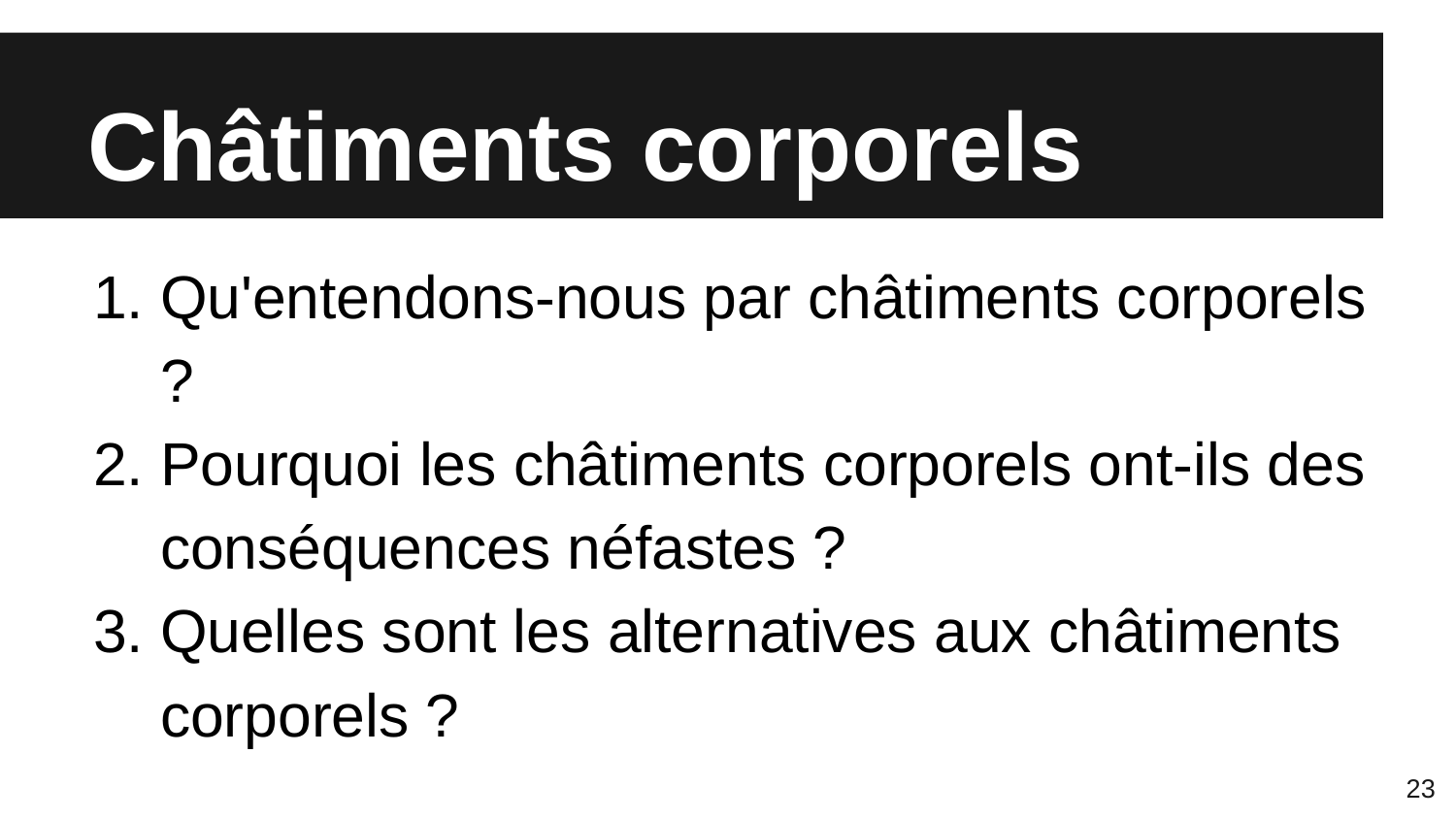

# Châtiments corporels
Qu'entendons-nous par châtiments corporels ?
Pourquoi les châtiments corporels ont-ils des conséquences néfastes ?
Quelles sont les alternatives aux châtiments corporels ?

23